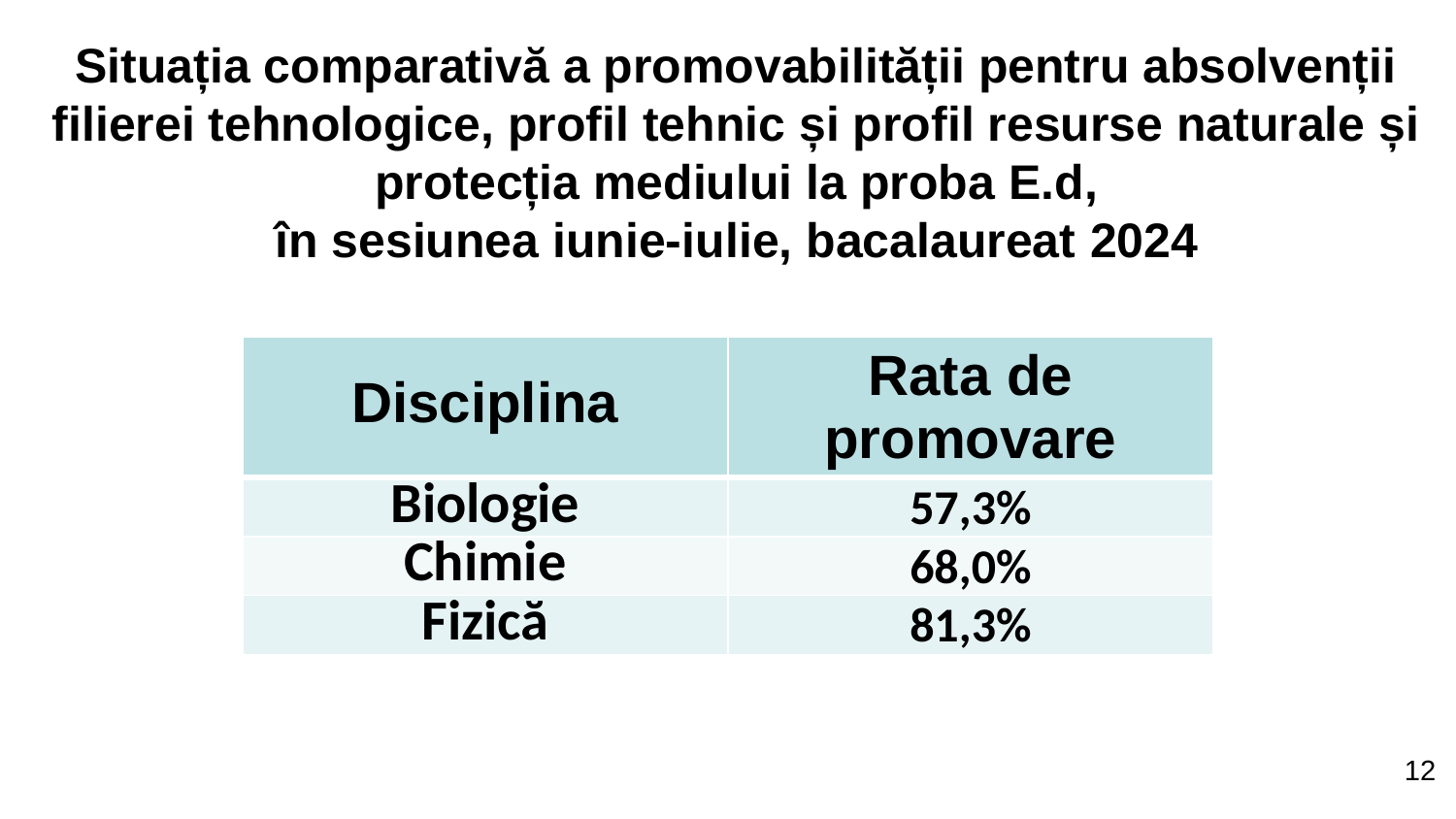

# Situația comparativă a promovabilității pentru absolvenții filierei tehnologice, profil tehnic și profil resurse naturale și protecția mediului la proba E.d, în sesiunea iunie-iulie, bacalaureat 2024
| Disciplina | Rata de promovare |
| --- | --- |
| Biologie | 57,3% |
| Chimie | 68,0% |
| Fizică | 81,3% |
12